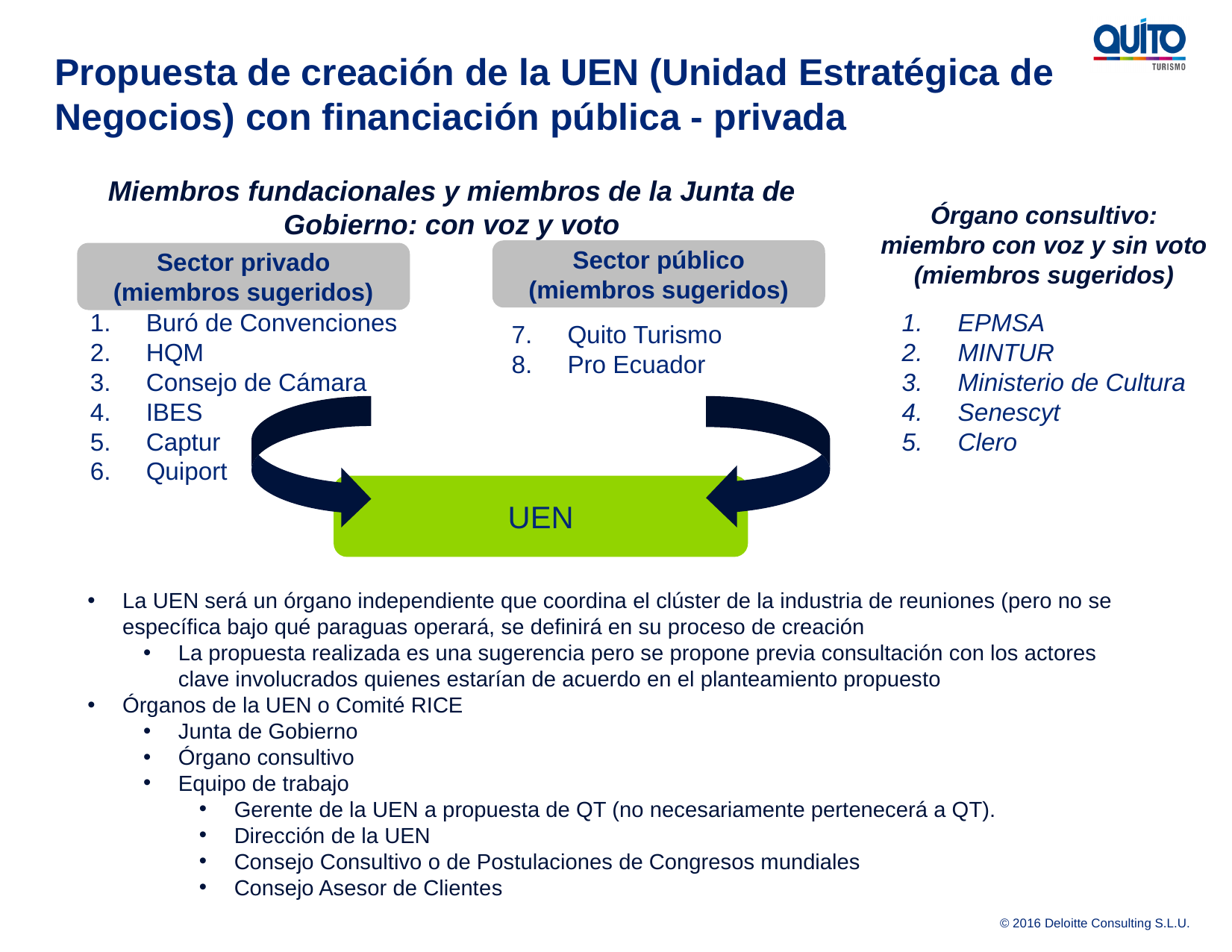

# Propuesta de creación de la UEN (Unidad Estratégica de Negocios) con financiación pública - privada
Miembros fundacionales y miembros de la Junta de Gobierno: con voz y voto
Sector público (miembros sugeridos)
Sector privado (miembros sugeridos)
Buró de Convenciones
HQM
Consejo de Cámara
IBES
Captur
Quiport
Quito Turismo
Pro Ecuador

UEN
Órgano consultivo: miembro con voz y sin voto
(miembros sugeridos)
EPMSA
MINTUR
Ministerio de Cultura
Senescyt
Clero
La UEN será un órgano independiente que coordina el clúster de la industria de reuniones (pero no se específica bajo qué paraguas operará, se definirá en su proceso de creación
La propuesta realizada es una sugerencia pero se propone previa consultación con los actores clave involucrados quienes estarían de acuerdo en el planteamiento propuesto
Órganos de la UEN o Comité RICE
Junta de Gobierno
Órgano consultivo
Equipo de trabajo
Gerente de la UEN a propuesta de QT (no necesariamente pertenecerá a QT).
Dirección de la UEN
Consejo Consultivo o de Postulaciones de Congresos mundiales
Consejo Asesor de Clientes